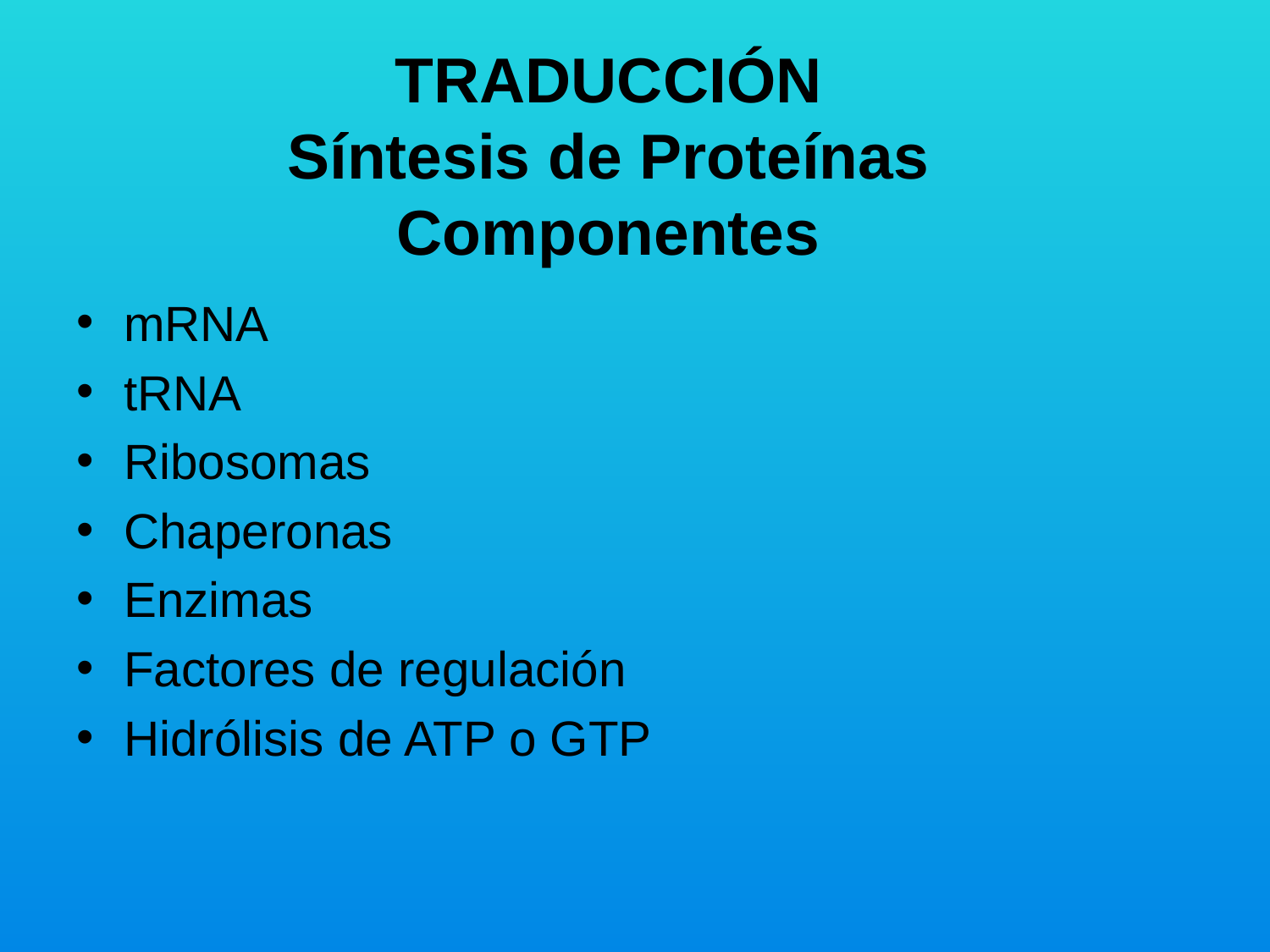

# TRADUCCIÓN Síntesis de Proteínas Componentes
mRNA
tRNA
Ribosomas
Chaperonas
Enzimas
Factores de regulación
Hidrólisis de ATP o GTP